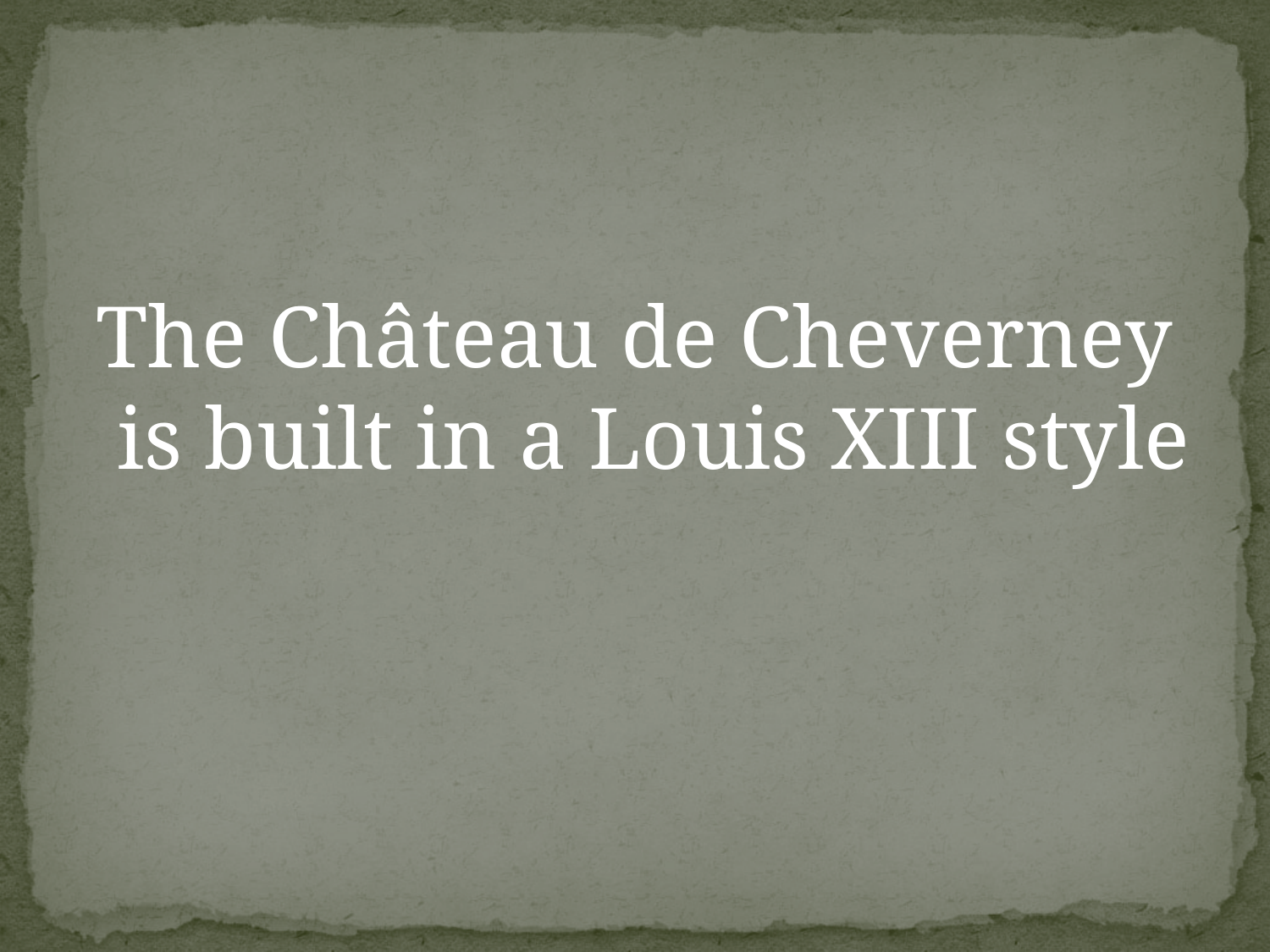

The Château de Cheverney is built in a Louis XIII style